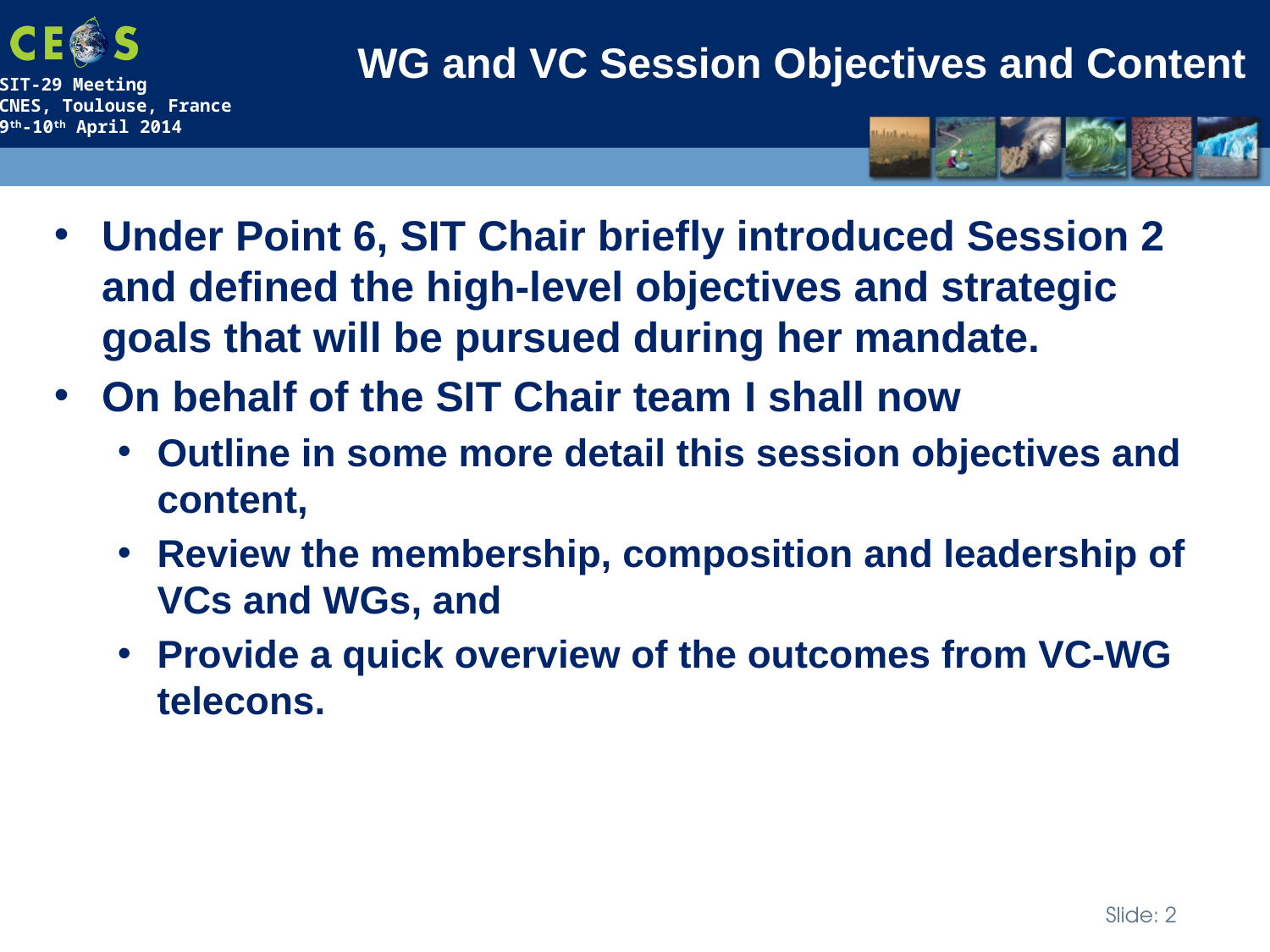

# WG and VC Session Objectives and Content
Under Point 6, SIT Chair briefly introduced Session 2 and defined the high-level objectives and strategic goals that will be pursued during her mandate.
On behalf of the SIT Chair team I shall now
Outline in some more detail this session objectives and content,
Review the membership, composition and leadership of VCs and WGs, and
Provide a quick overview of the outcomes from VC-WG telecons.